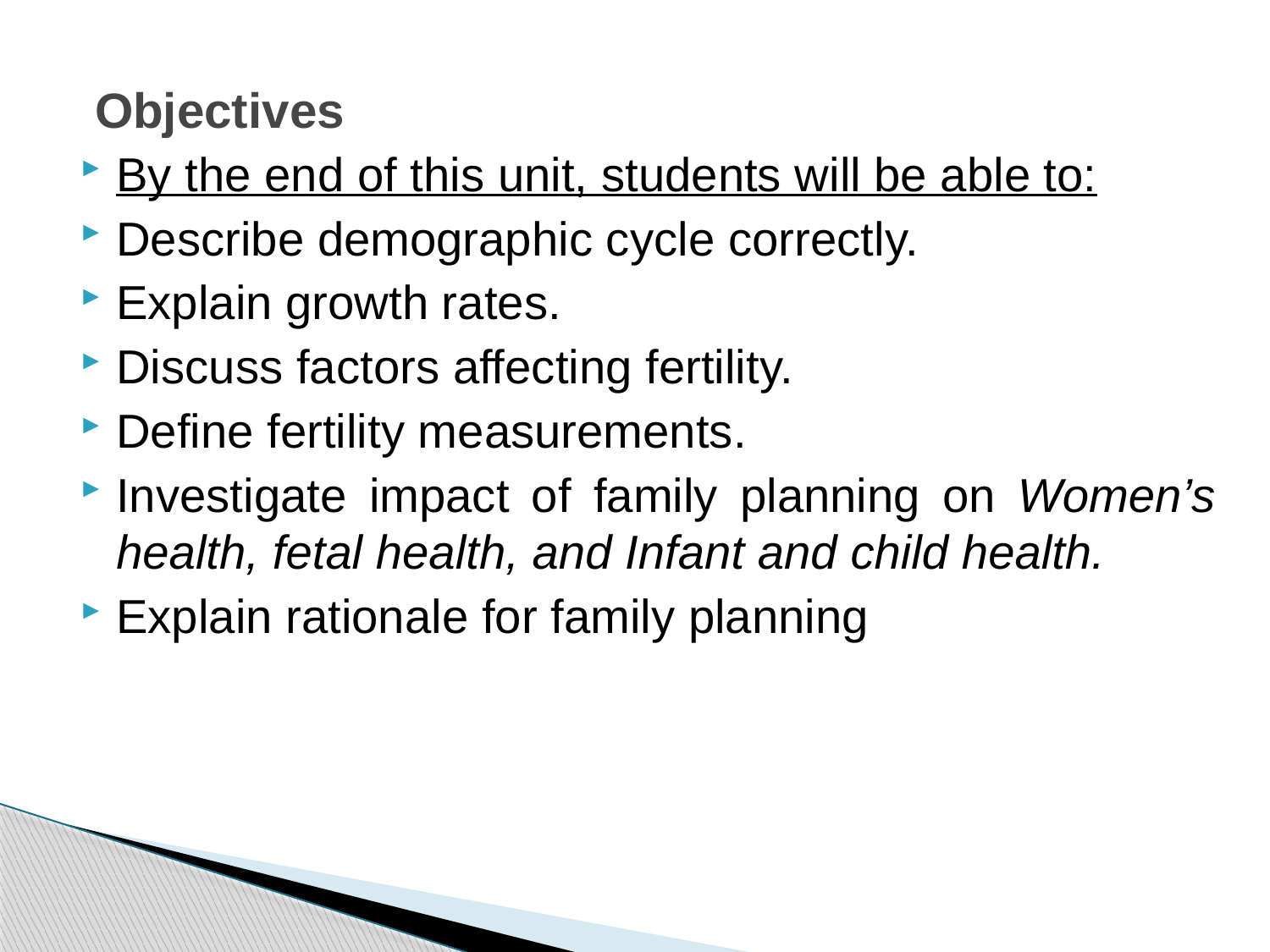

# Objectives
By the end of this unit, students will be able to:
Describe demographic cycle correctly.
Explain growth rates.
Discuss factors affecting fertility.
Define fertility measurements.
Investigate impact of family planning on Women’s health, fetal health, and Infant and child health.
Explain rationale for family planning